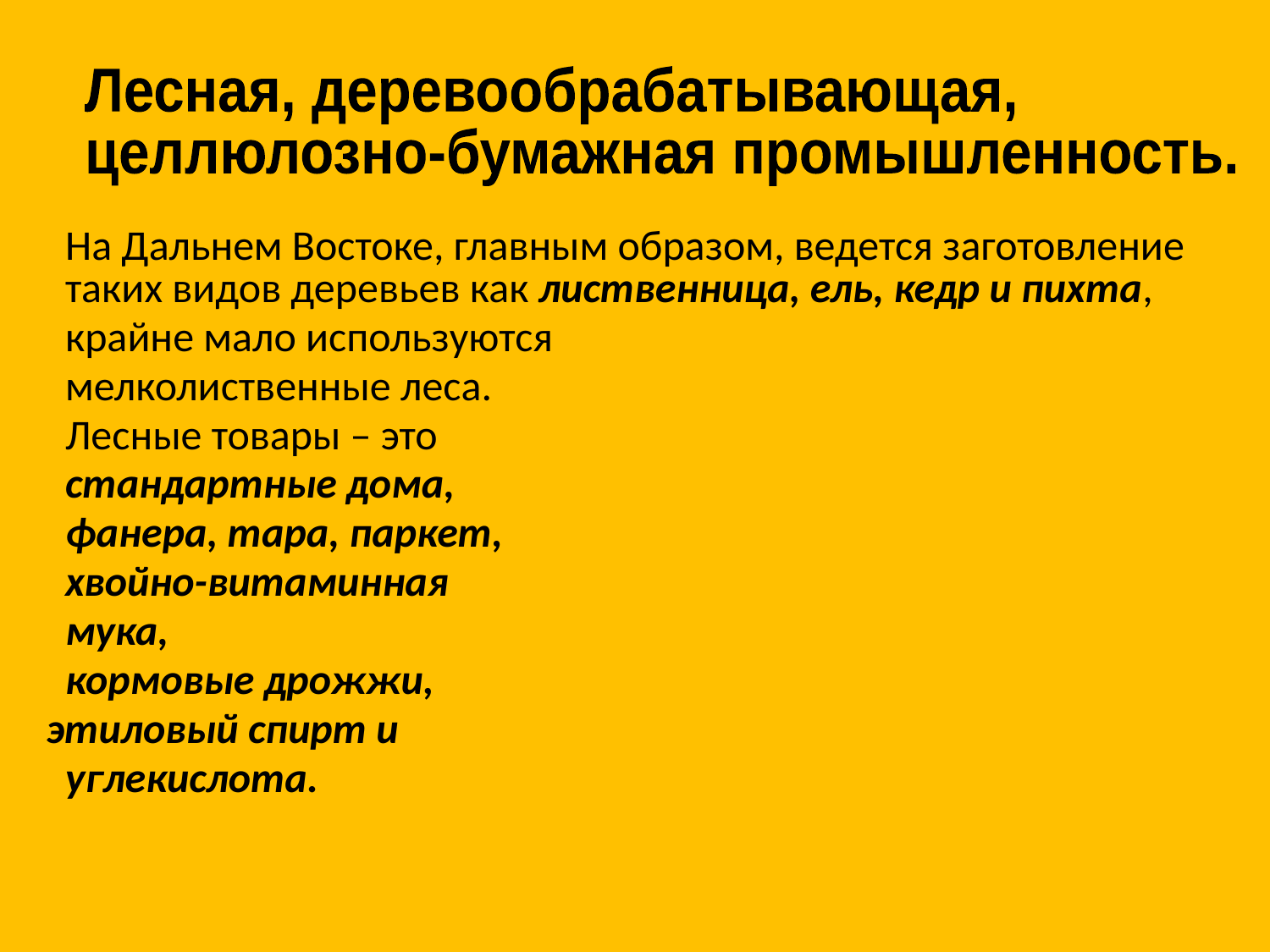

Лесная, деревообрабатывающая,
целлюлозно-бумажная промышленность.
	На Дальнем Востоке, главным образом, ведется заготовление таких видов деревьев как лиственница, ель, кедр и пихта,
	крайне мало используются
	мелколиственные леса.
	Лесные товары – это
	стандартные дома,
	фанера, тара, паркет,
	хвойно-витаминная
	мука,
	кормовые дрожжи,
   этиловый спирт и
	углекислота.